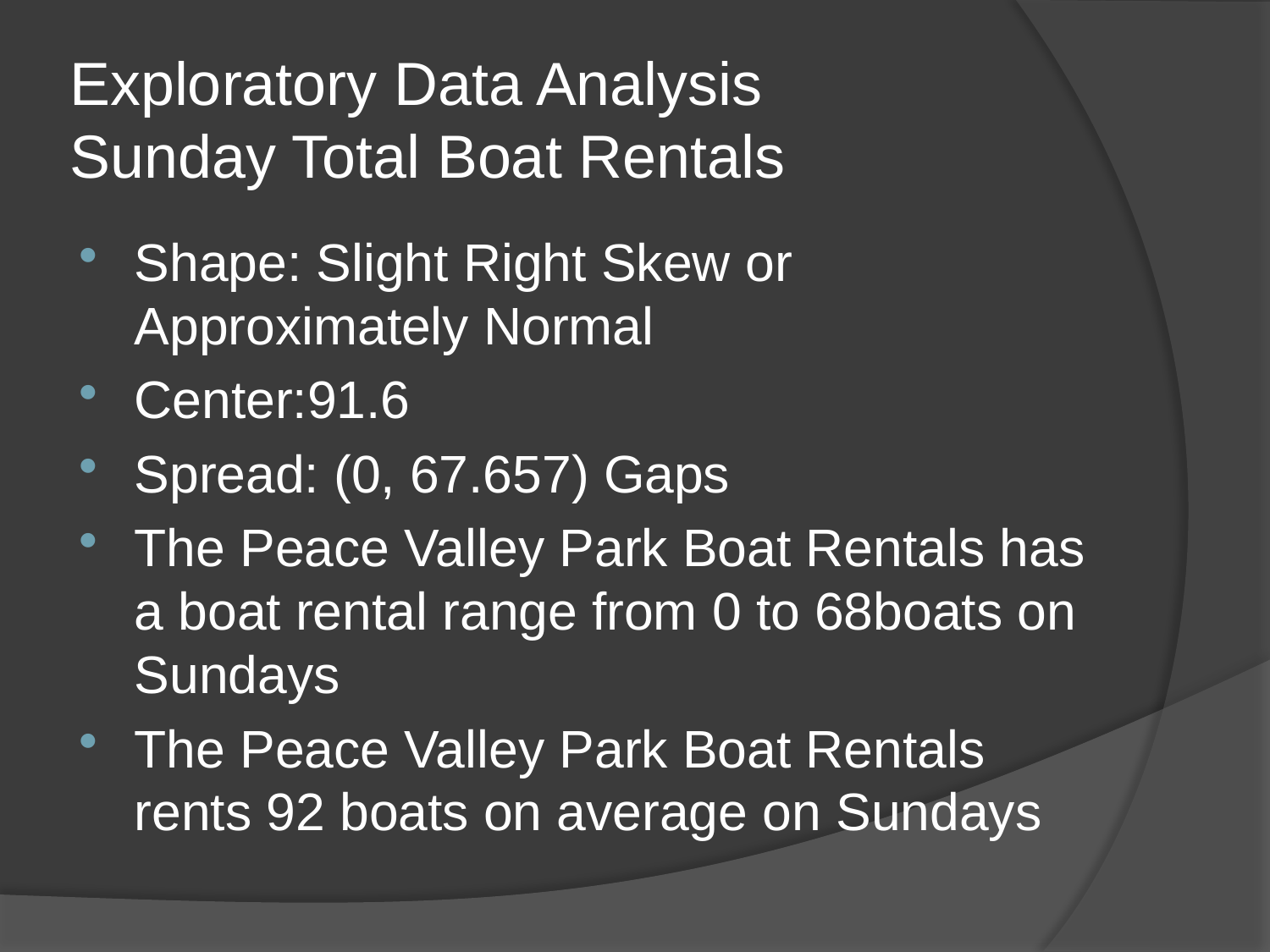

# Exploratory Data Analysis Sunday Total Boat Rentals
Shape: Slight Right Skew or Approximately Normal
Center:91.6
Spread: (0, 67.657) Gaps
The Peace Valley Park Boat Rentals has a boat rental range from 0 to 68boats on Sundays
The Peace Valley Park Boat Rentals rents 92 boats on average on Sundays